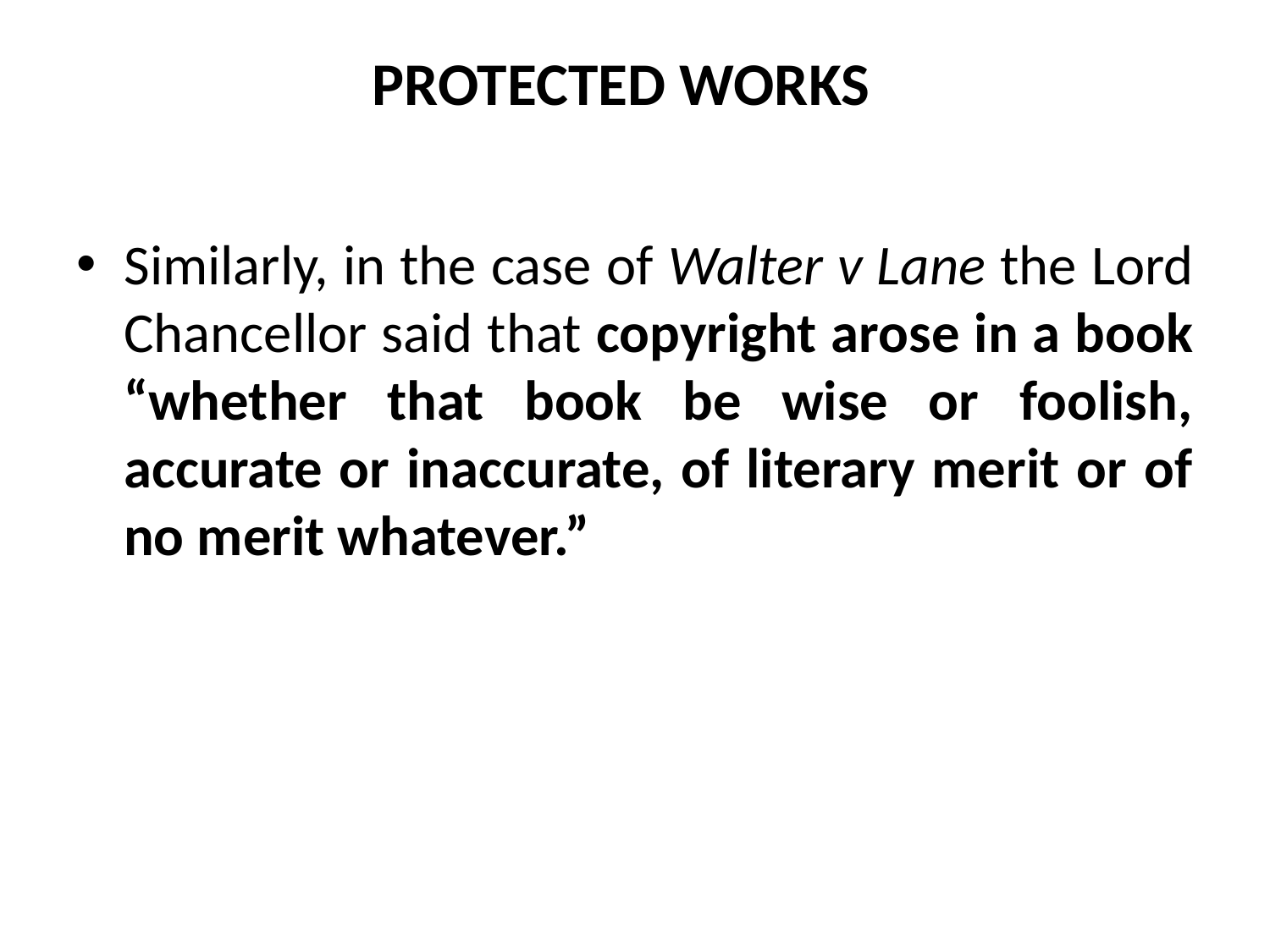

# PROTECTED WORKS
Similarly, in the case of Walter v Lane the Lord Chancellor said that copyright arose in a book “whether that book be wise or foolish, accurate or inaccurate, of literary merit or of no merit whatever.”